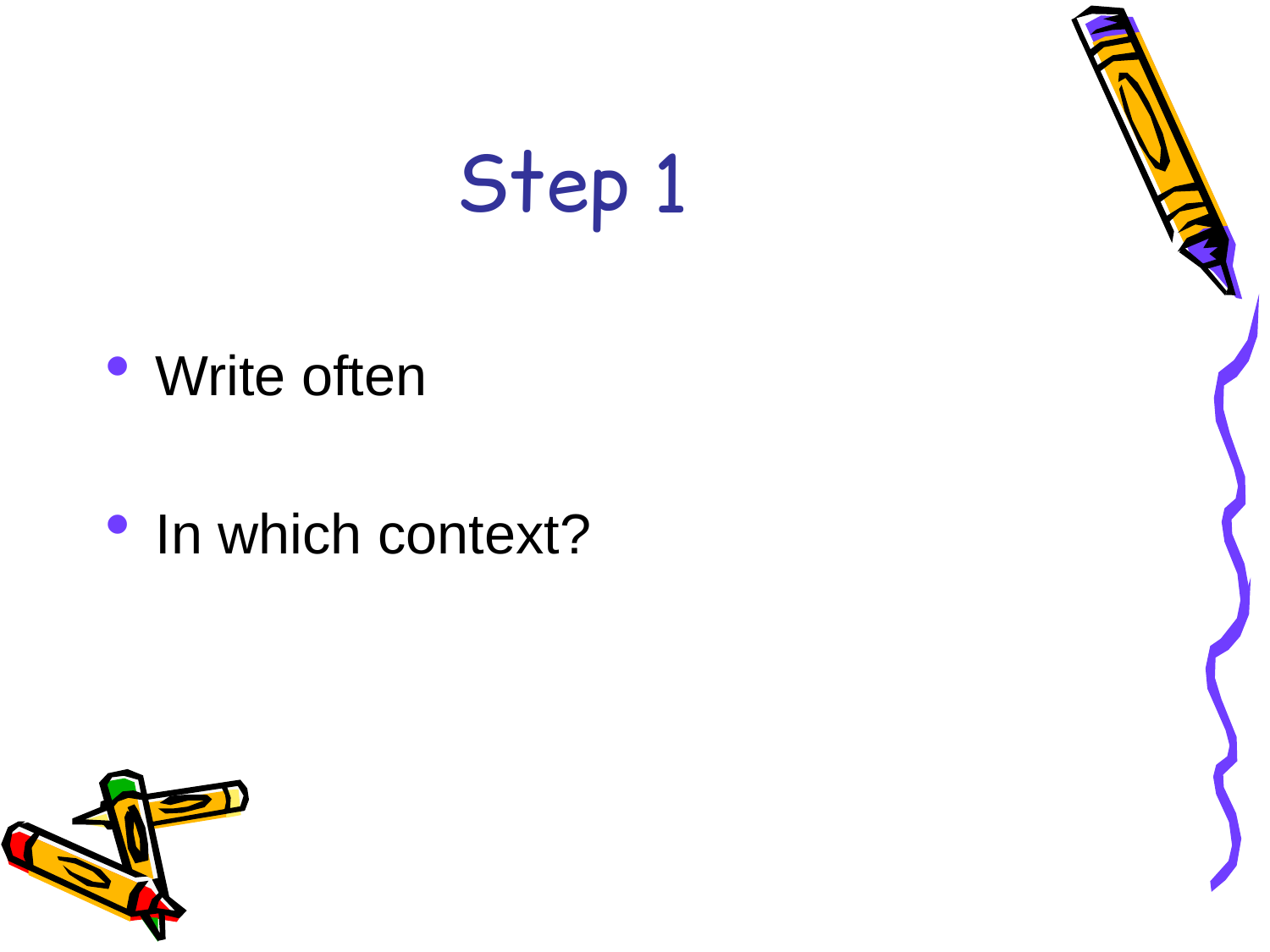

# Step 1

Write often

In which context?